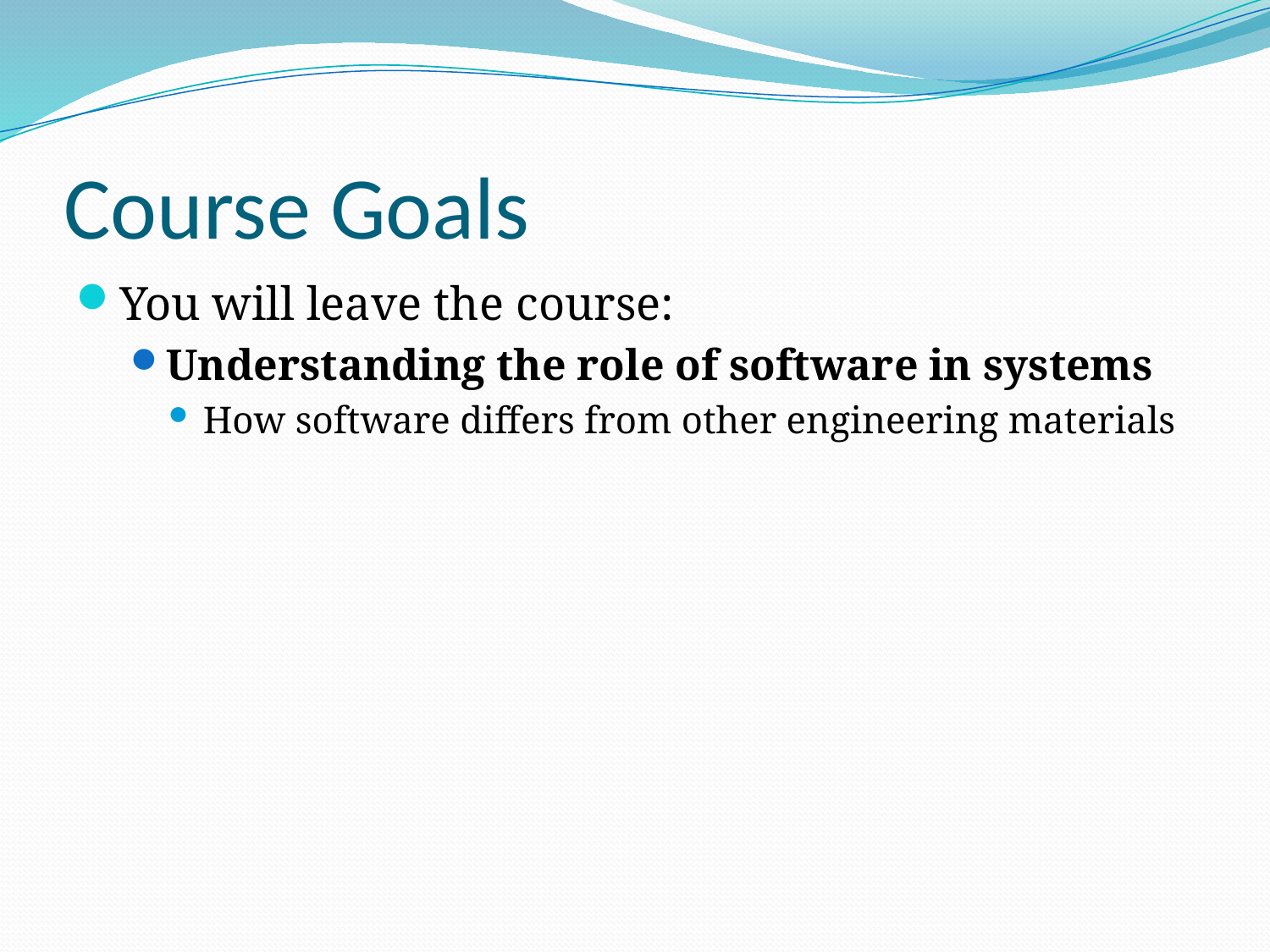

# Course Goals
You will leave the course:
Understanding the role of software in systems
How software differs from other engineering materials